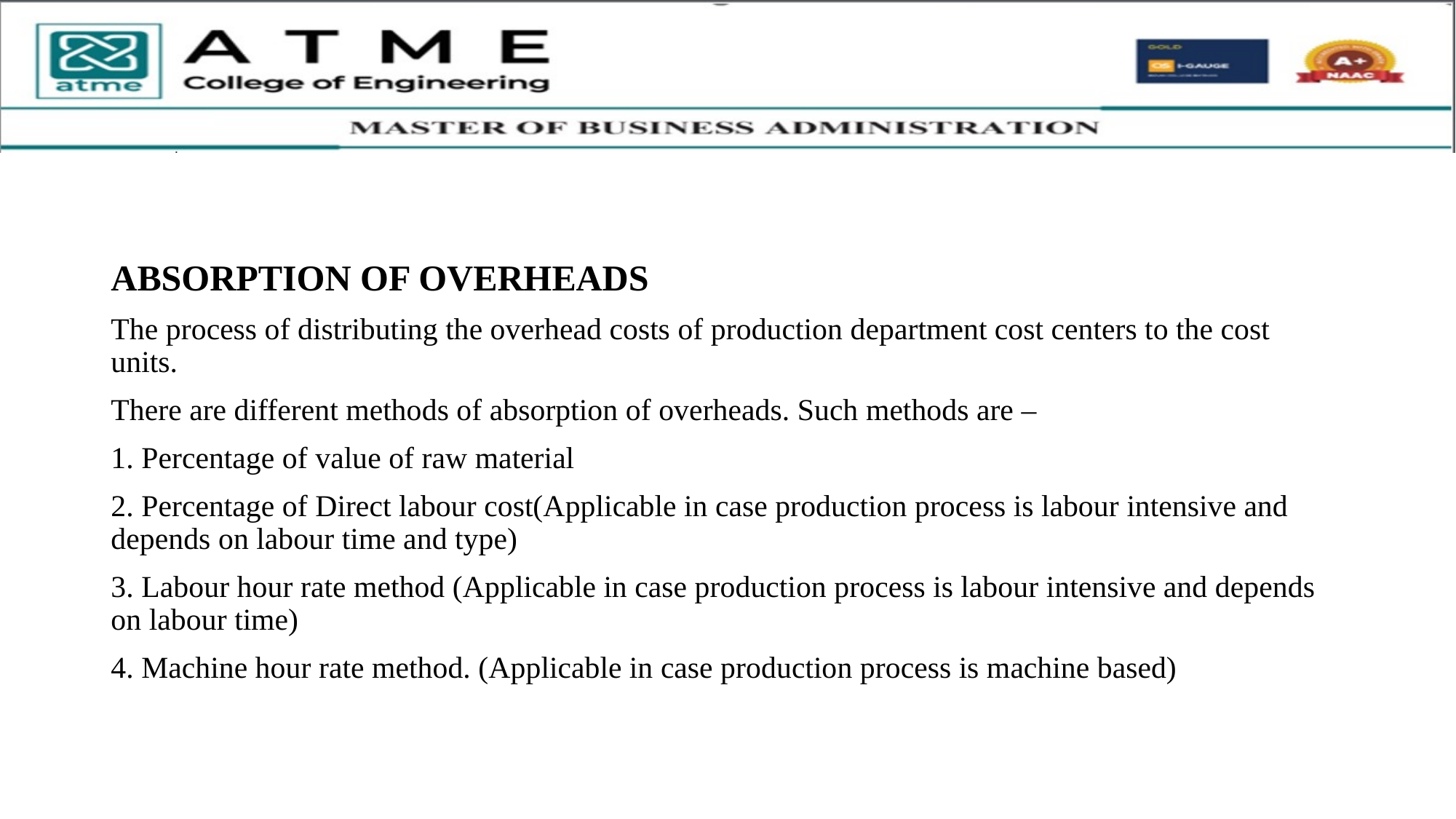

ABSORPTION OF OVERHEADS
The process of distributing the overhead costs of production department cost centers to the cost units.
There are different methods of absorption of overheads. Such methods are –
1. Percentage of value of raw material
2. Percentage of Direct labour cost(Applicable in case production process is labour intensive and depends on labour time and type)
3. Labour hour rate method (Applicable in case production process is labour intensive and depends on labour time)
4. Machine hour rate method. (Applicable in case production process is machine based)